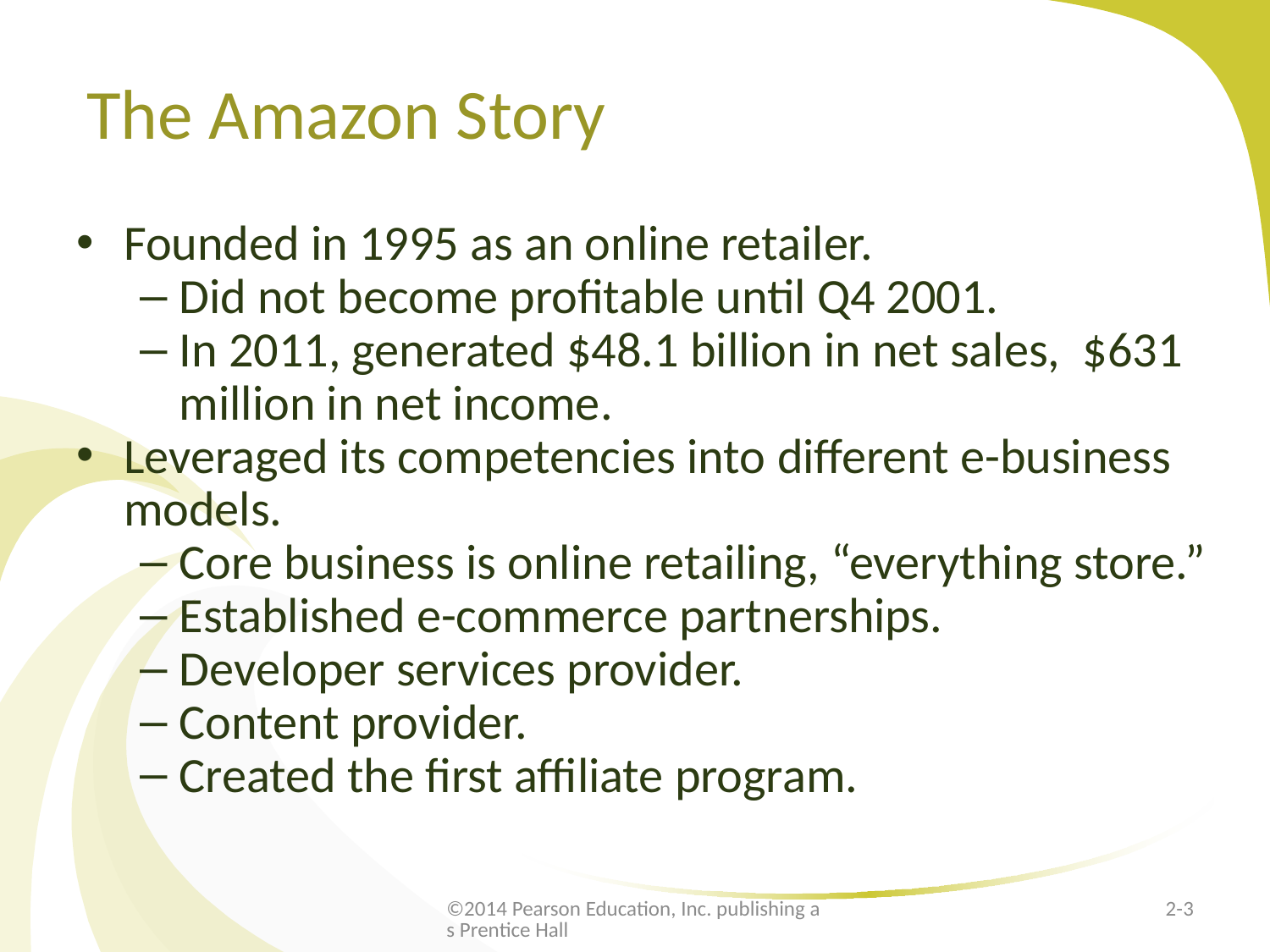

# The Amazon Story
Founded in 1995 as an online retailer.
Did not become profitable until Q4 2001.
In 2011, generated $48.1 billion in net sales,  $631 million in net income.
Leveraged its competencies into different e-business models.
Core business is online retailing, “everything store.”
Established e-commerce partnerships.
Developer services provider.
Content provider.
Created the first affiliate program.
©2014 Pearson Education, Inc. publishing as Prentice Hall
2-3